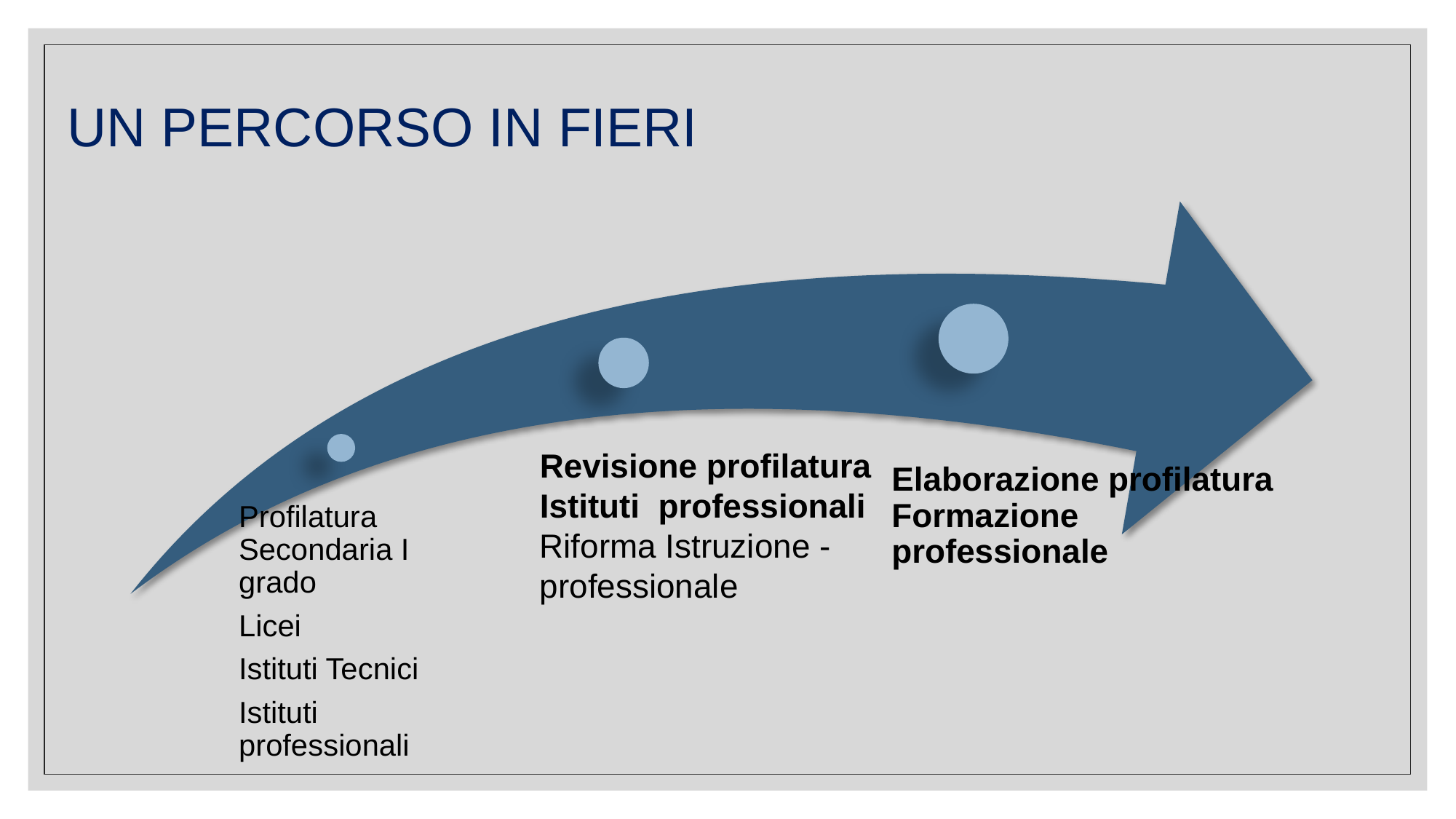

# UN PERCORSO IN FIERI
Profilatura Secondaria I grado
Licei
Istituti Tecnici
Istituti professionali
Revisione profilatura
Istituti  professionali
Riforma Istruzione -professionale

Elaborazione profilatura Formazione professionale